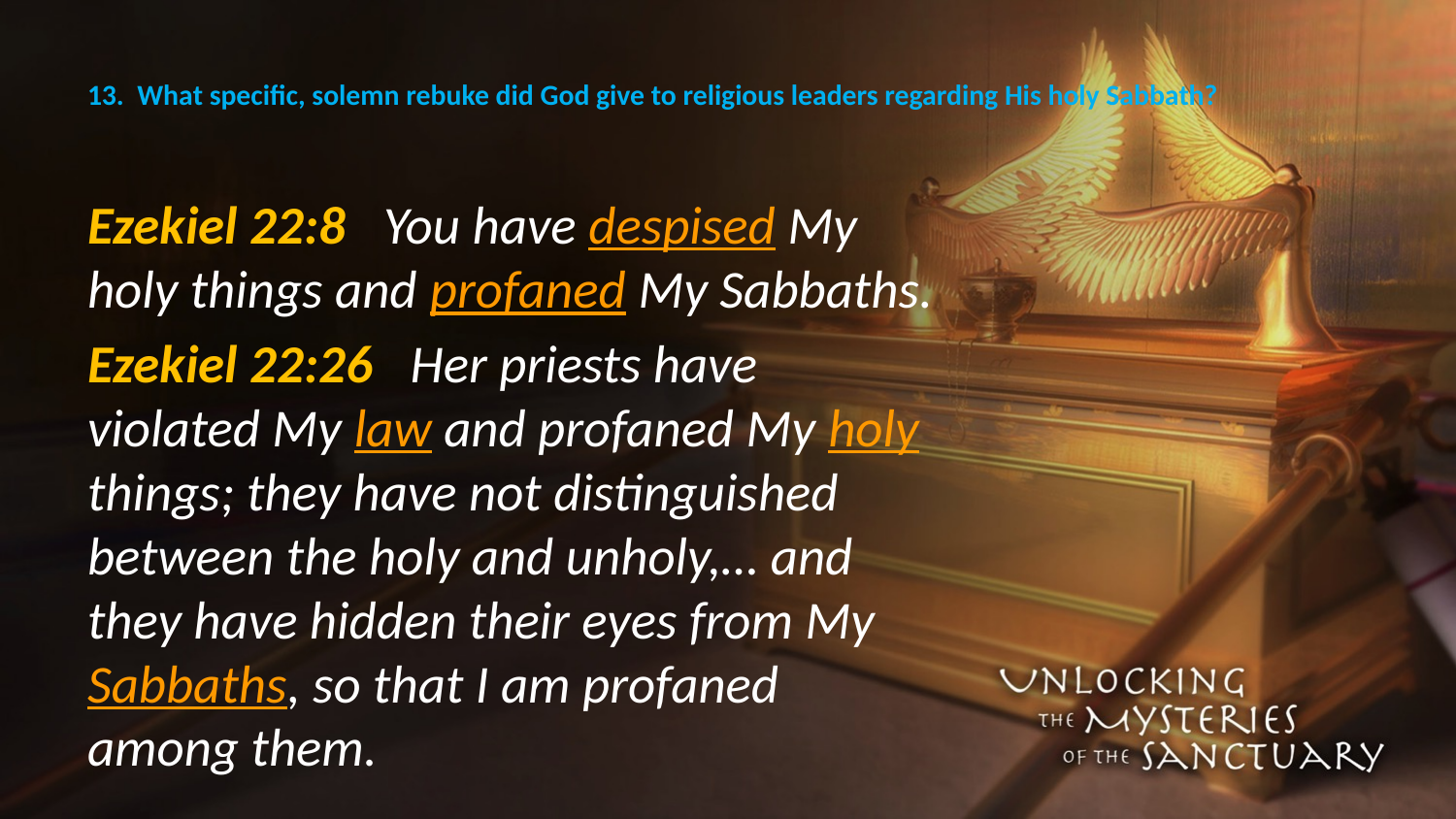

# 13.  What specific, solemn rebuke did God give to religious leaders regarding His holy Sabbath?
Ezekiel 22:8   You have despised My holy things and profaned My Sabbaths.
Ezekiel 22:26   Her priests have violated My law and profaned My holy things; they have not distinguished between the holy and unholy,… and they have hidden their eyes from My Sabbaths, so that I am profaned among them.